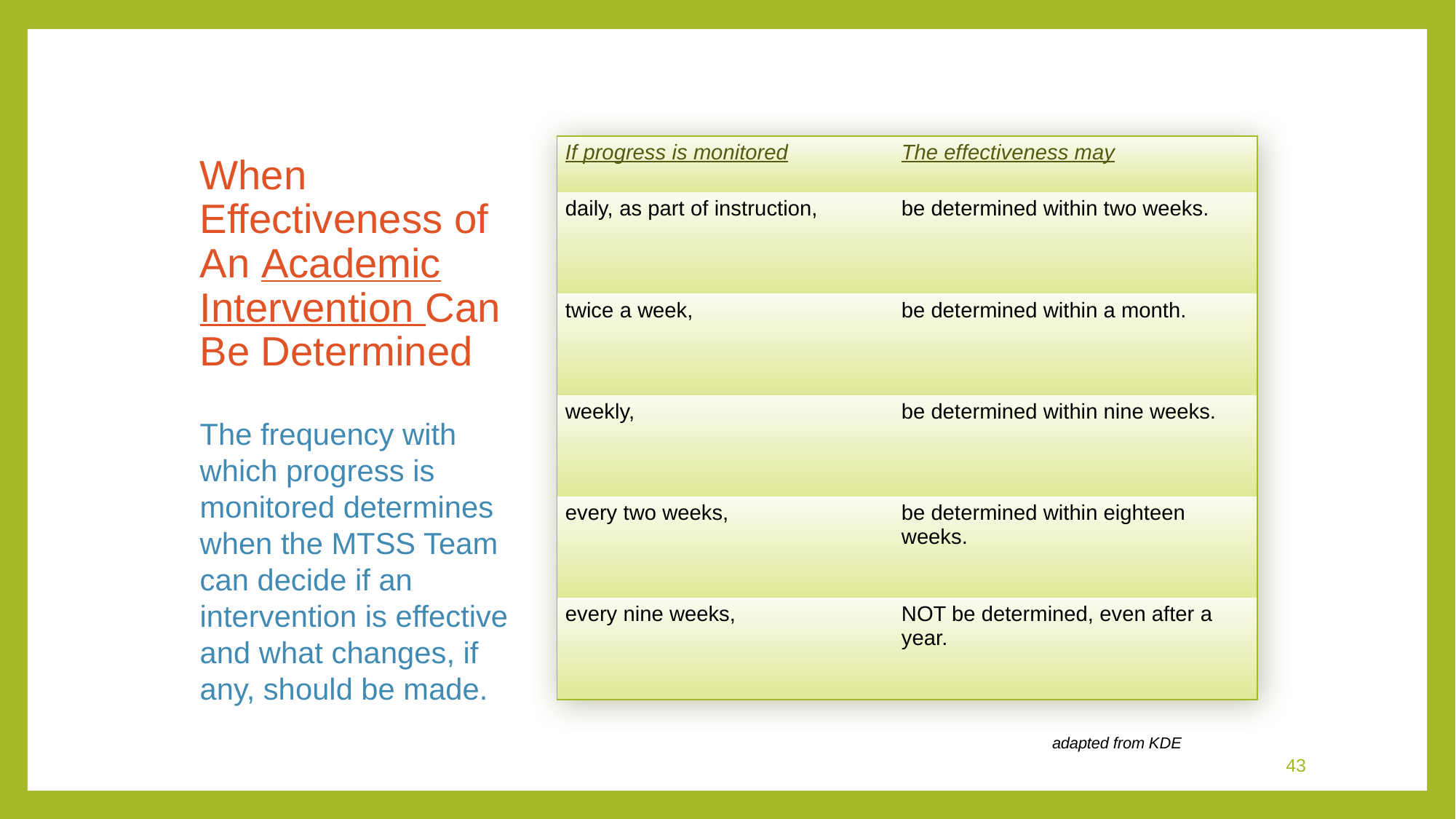

# When Effectiveness of An Academic Intervention Can Be Determined
| If progress is monitored | The effectiveness may |
| --- | --- |
| daily, as part of instruction, | be determined within two weeks. |
| twice a week, | be determined within a month. |
| weekly, | be determined within nine weeks. |
| every two weeks, | be determined within eighteen weeks. |
| every nine weeks, | NOT be determined, even after a year. |
The frequency with which progress is monitored determines when the MTSS Team can decide if an intervention is effective and what changes, if any, should be made.
adapted from KDE
43